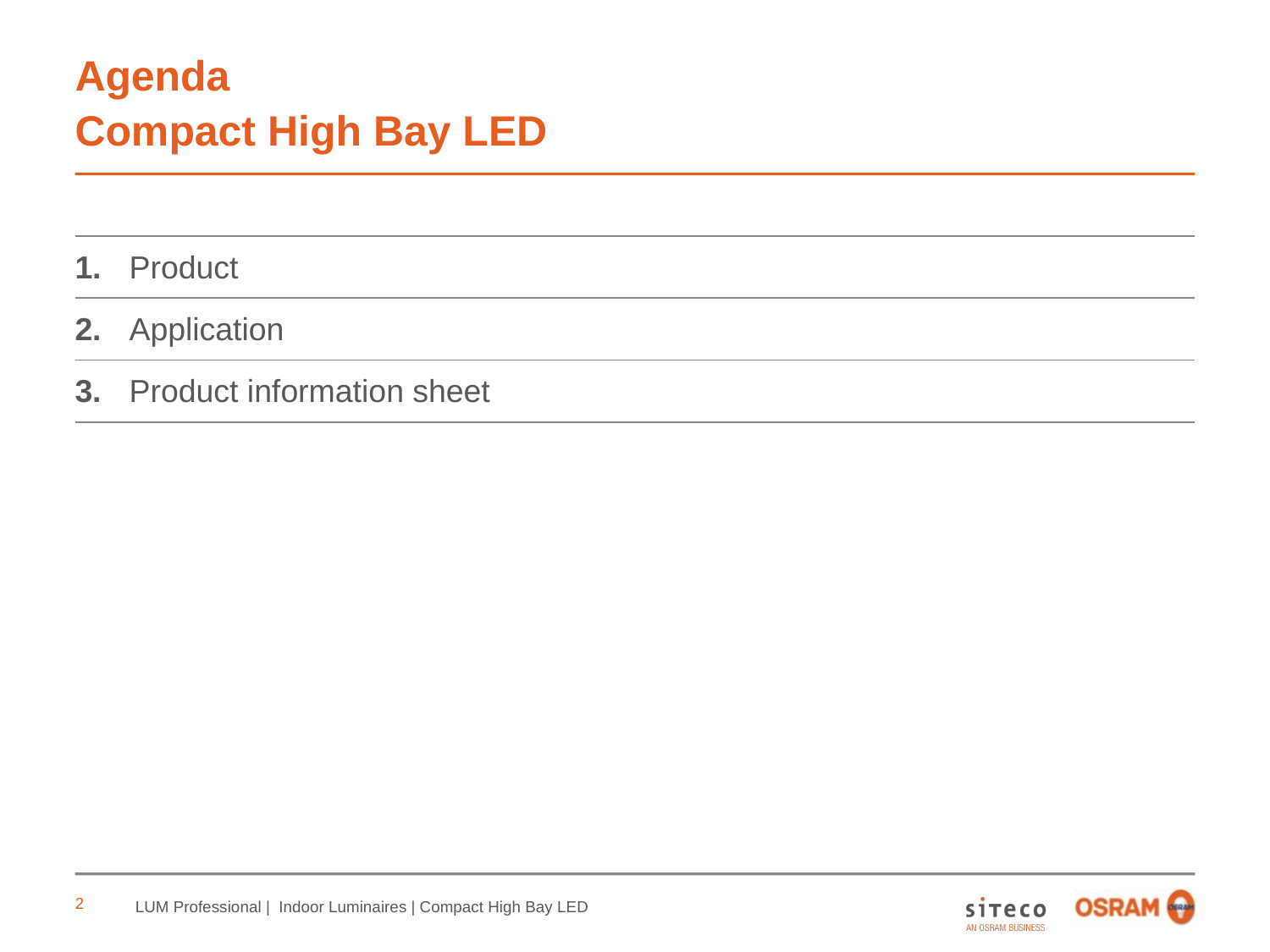

# Agenda Compact High Bay LED
|  |  |
| --- | --- |
| 1. | Product |
| 2. | Application |
| 3. | Product information sheet |
2
LUM Professional |  Indoor Luminaires | Compact High Bay LED